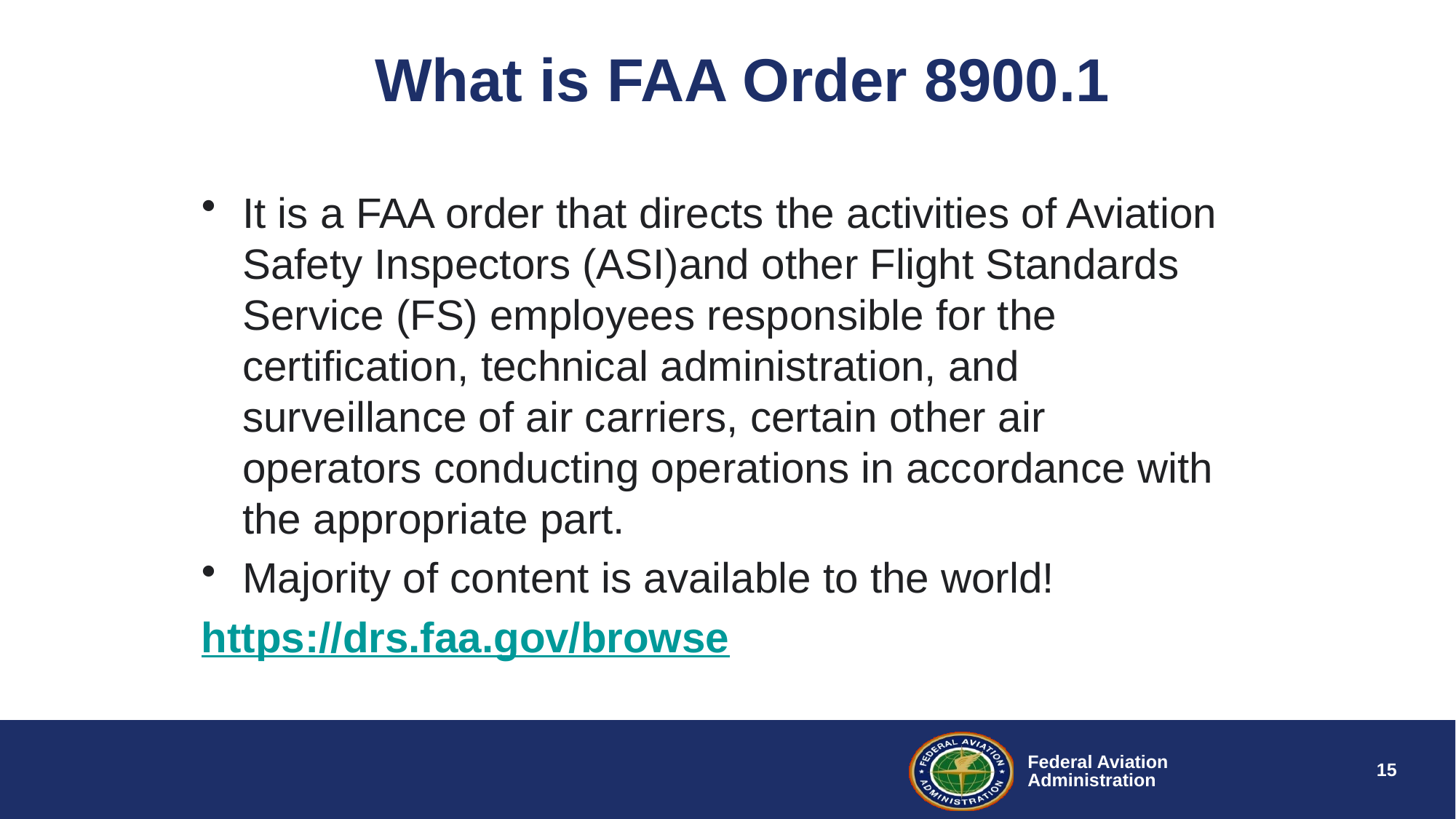

# What is FAA Order 8900.1
It is a FAA order that directs the activities of Aviation Safety Inspectors (ASI)and other Flight Standards Service (FS) employees responsible for the certification, technical administration, and surveillance of air carriers, certain other air operators conducting operations in accordance with the appropriate part.
Majority of content is available to the world!
https://drs.faa.gov/browse